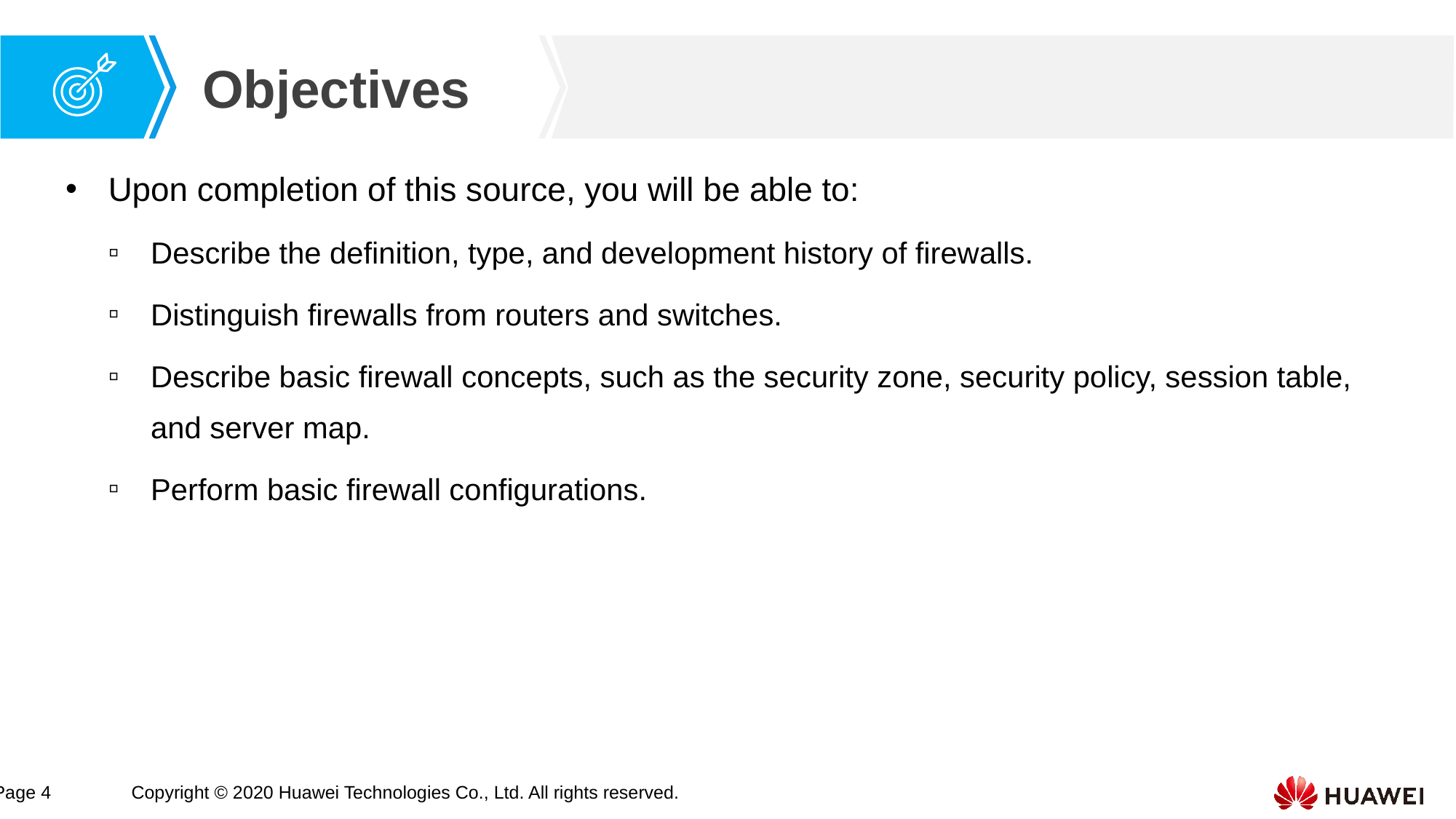

Upon completion of this source, you will be able to:
Describe the definition, type, and development history of firewalls.
Distinguish firewalls from routers and switches.
Describe basic firewall concepts, such as the security zone, security policy, session table, and server map.
Perform basic firewall configurations.